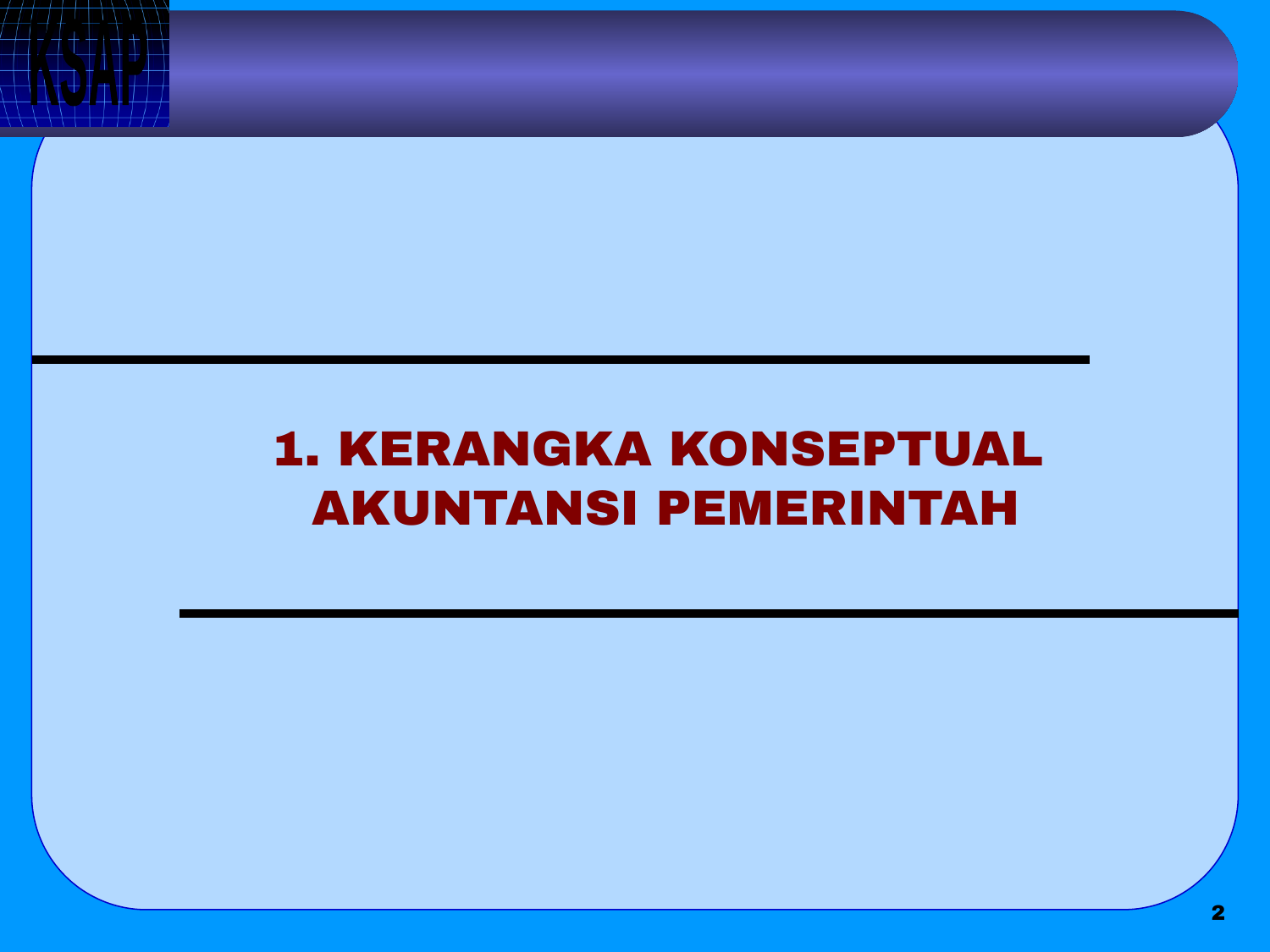

# 1. KERANGKA KONSEPTUAL AKUNTANSI PEMERINTAH
2